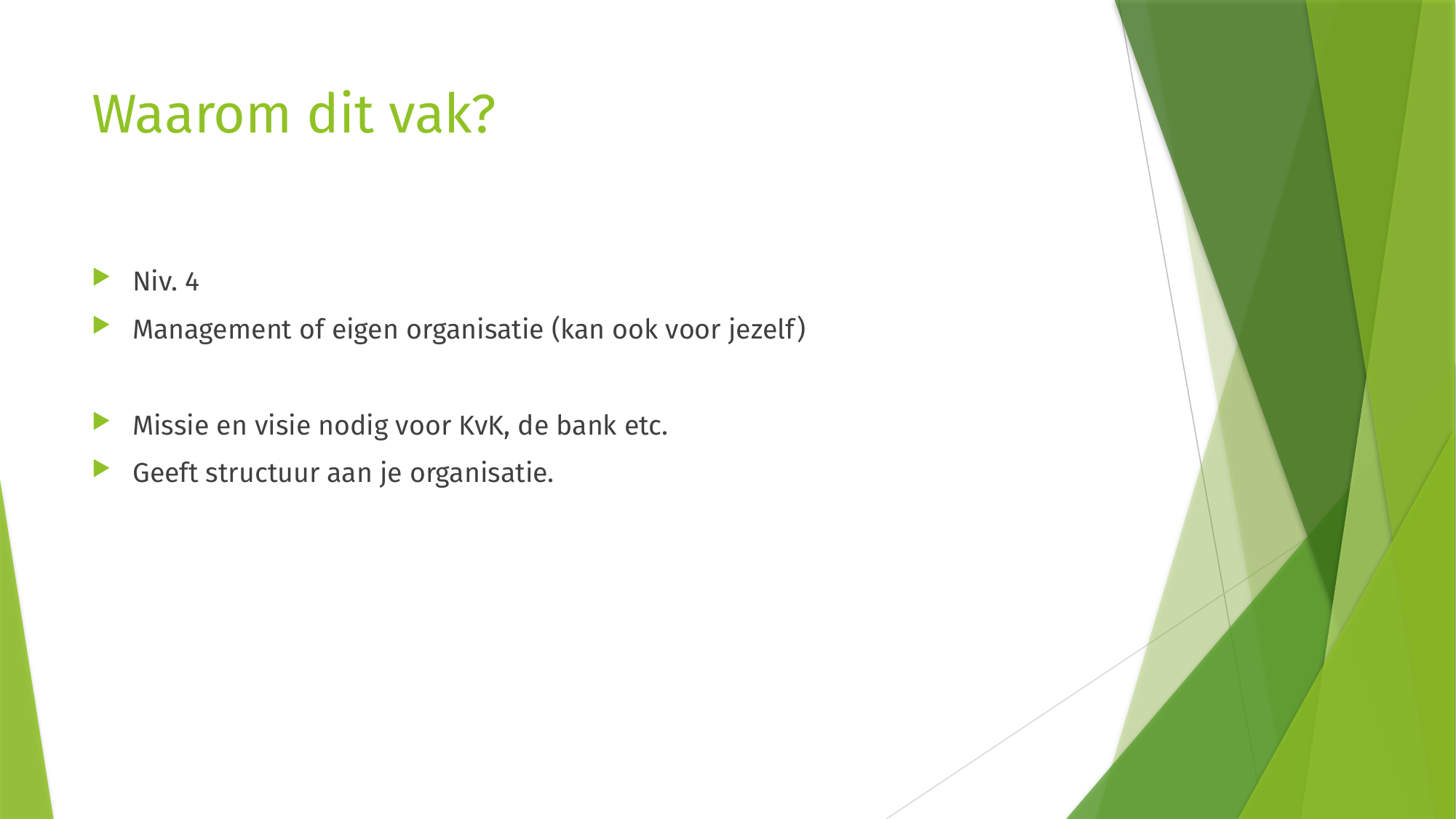

# Waarom dit vak?
Niv. 4
Management of eigen organisatie (kan ook voor jezelf)

Missie en visie nodig voor KvK, de bank etc.
Geeft structuur aan je organisatie.